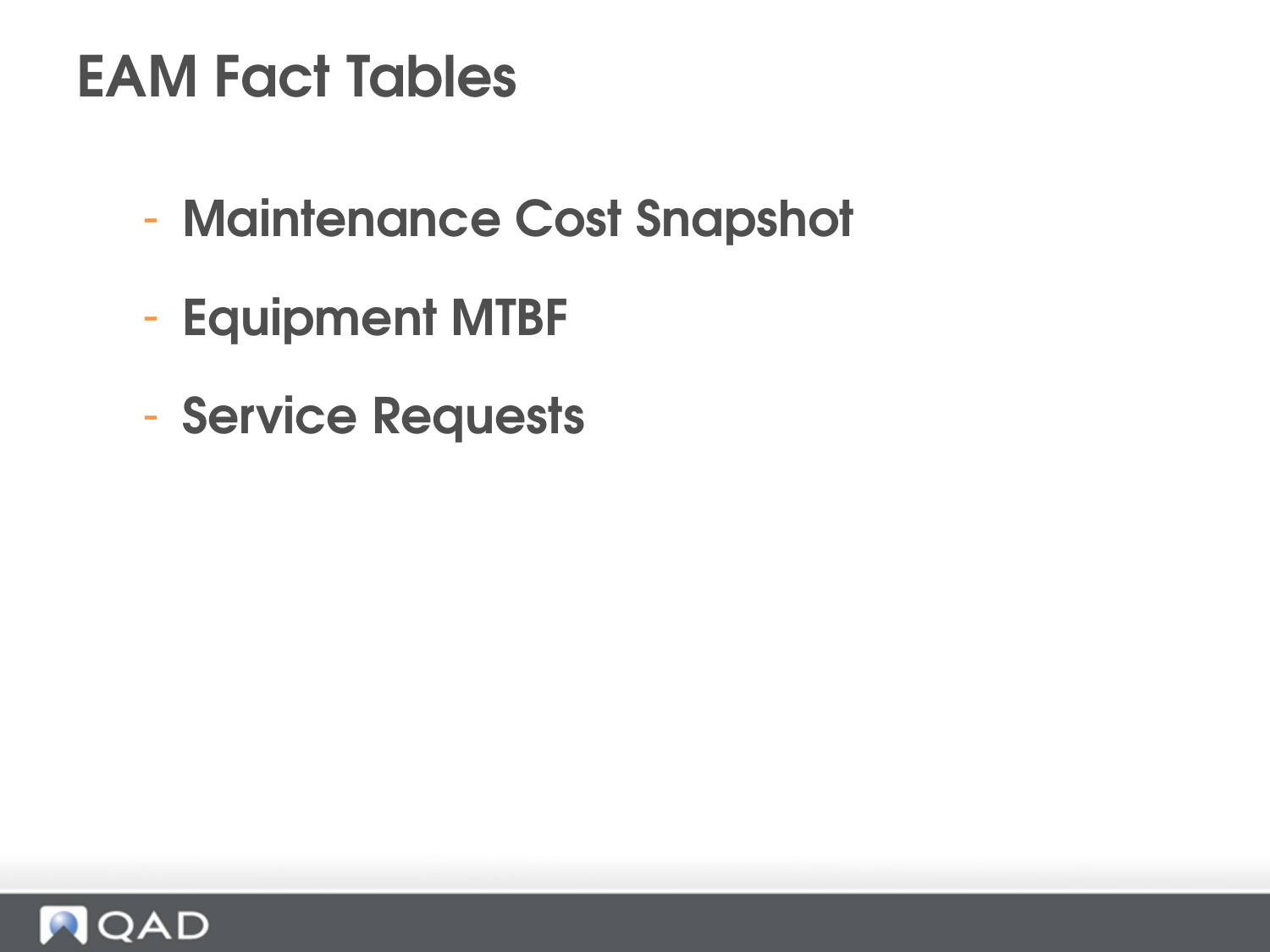

# EAM Fact Tables

Maintenance Cost Snapshot
Equipment MTBF
Service Requests